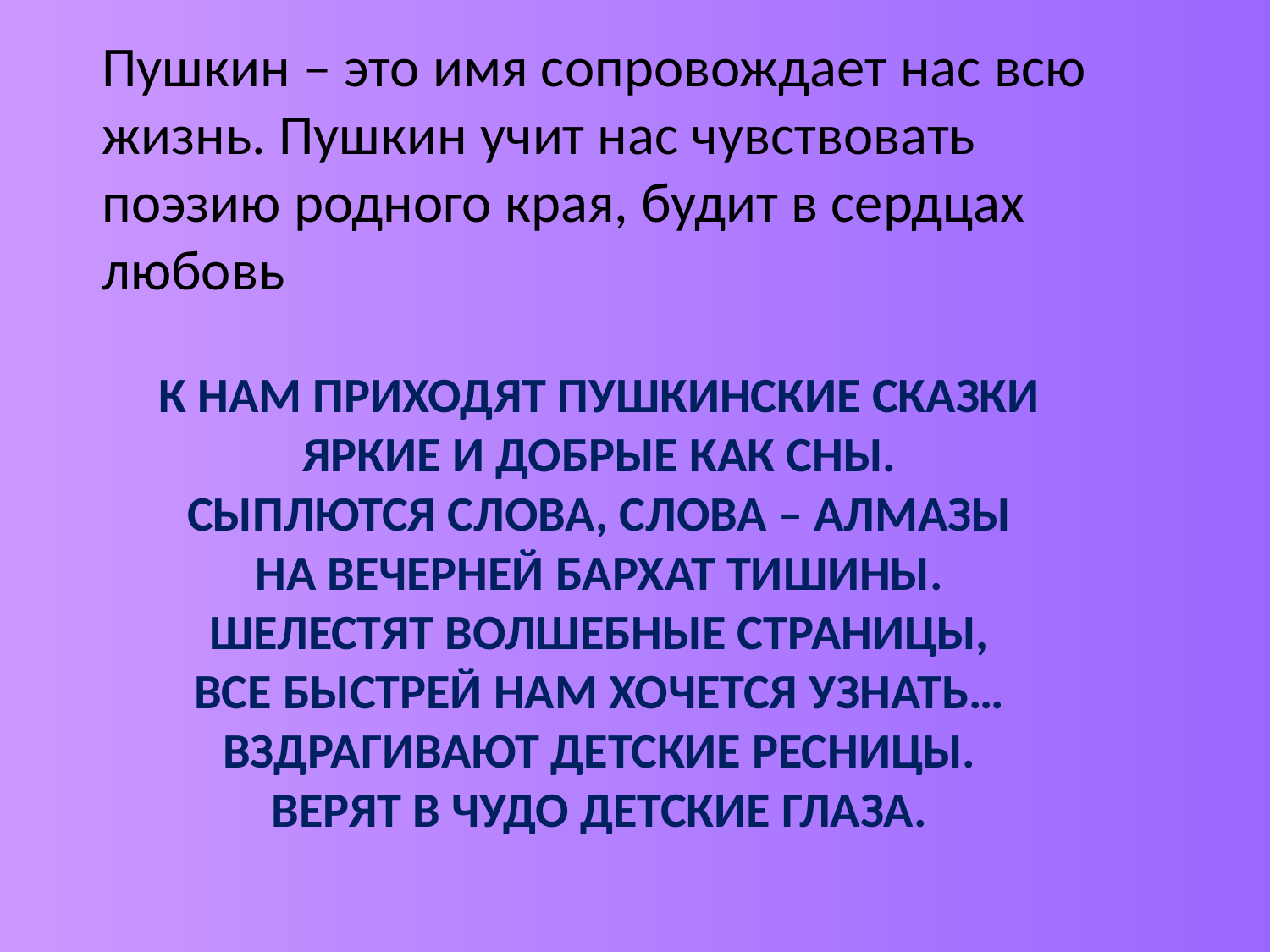

Пушкин – это имя сопровождает нас всю жизнь. Пушкин учит нас чувствовать поэзию родного края, будит в сердцах любовь
# К нам приходят пушкинские сказки яркие и добрые как сны. Сыплются слова, слова – алмазы на вечерней бархат тишины. Шелестят волшебные страницы, Все быстрей нам хочется узнать… вздрагивают детские ресницы. Верят в чудо детские глаза.